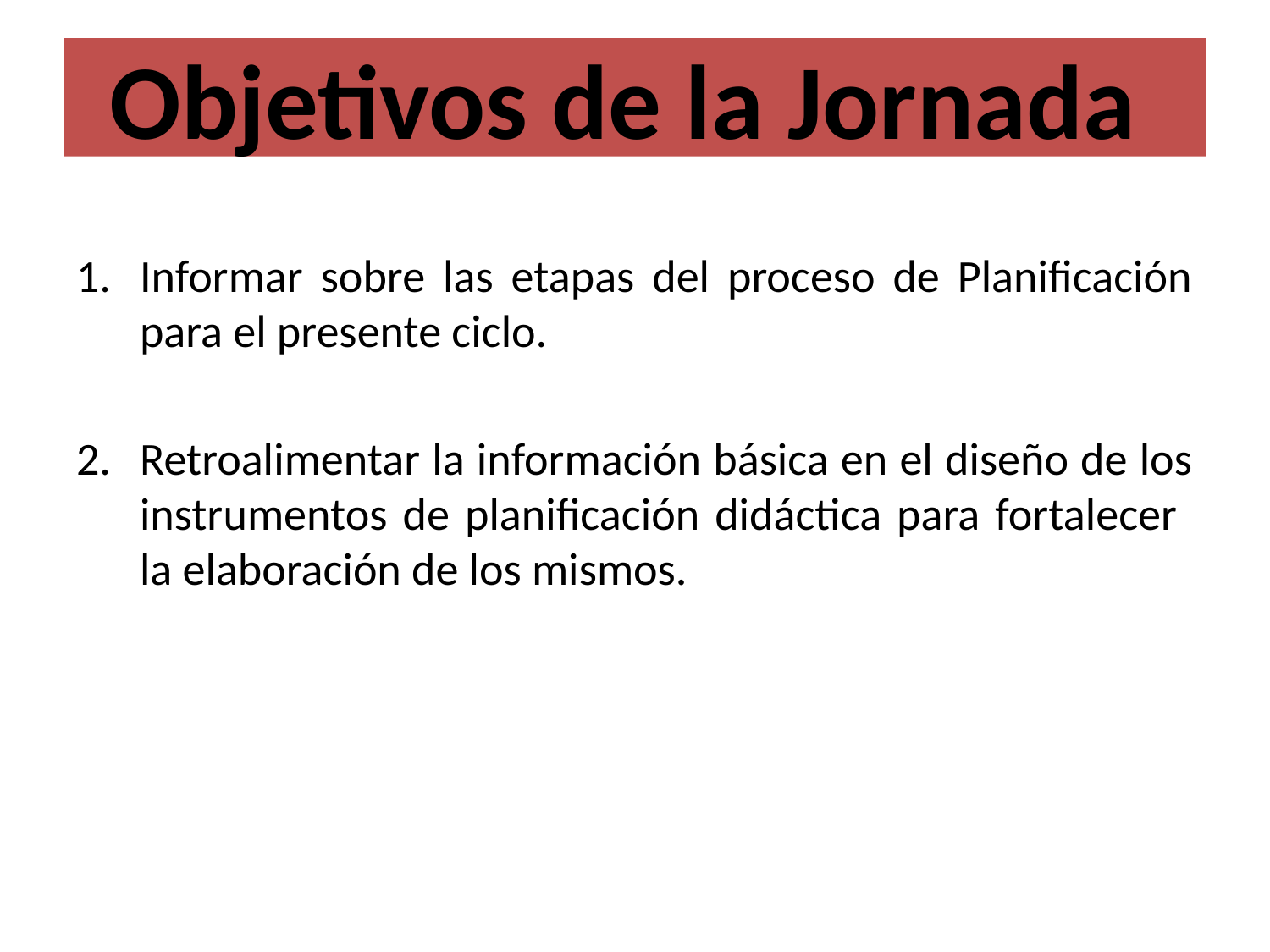

# Objetivos de la Jornada

Informar sobre las etapas del proceso de Planificación para el presente ciclo.

Retroalimentar la información básica en el diseño de los instrumentos de planificación didáctica para fortalecer  la elaboración de los mismos.